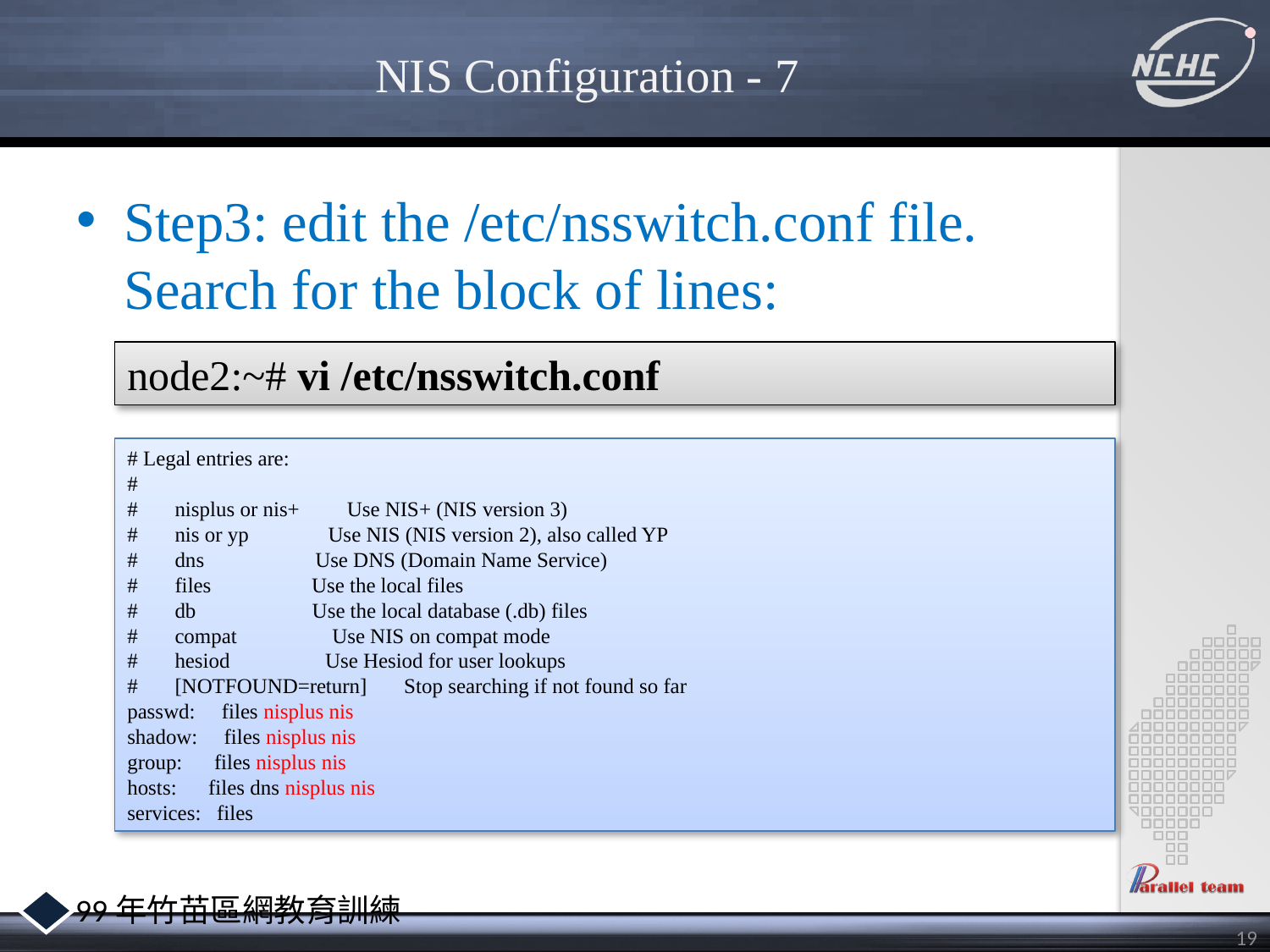

# NIS Configuration - 7
Step3: edit the /etc/nsswitch.conf file.
Search for the block of lines:
node2:~# vi /etc/nsswitch.conf
# Legal entries are:
#
#       nisplus or nis+         Use NIS+ (NIS version 3)
#       nis or yp               Use NIS (NIS version 2), also called YP
#       dns                     Use DNS (Domain Name Service)
#       files                   Use the local files
#       db                      Use the local database (.db) files
#       compat                  Use NIS on compat mode
#       hesiod                  Use Hesiod for user lookups
#       [NOTFOUND=return]       Stop searching if not found so far
passwd:     files nisplus nis
shadow:     files nisplus nis
group:      files nisplus nis
hosts:      files dns nisplus nis
services:   files
19